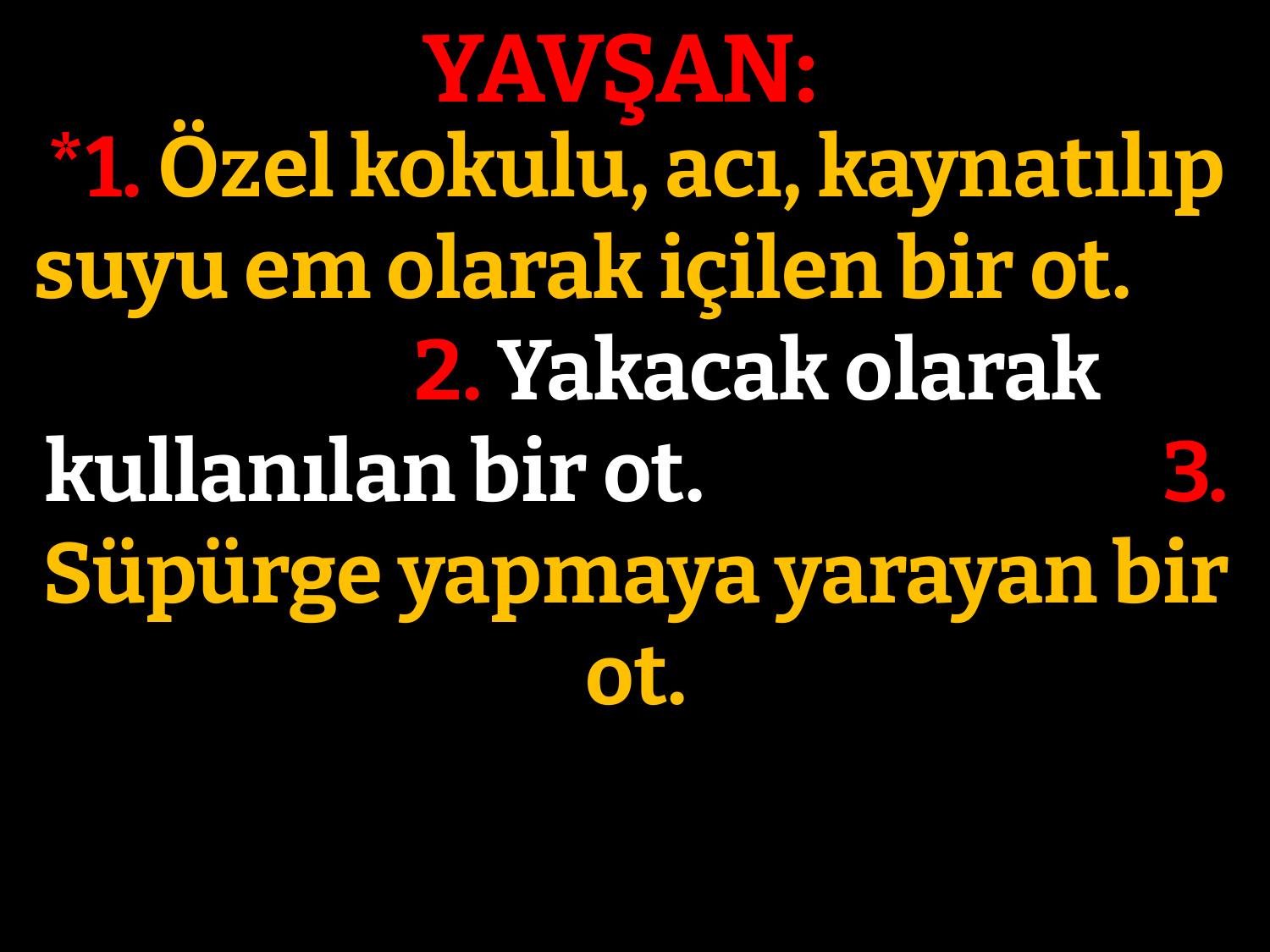

YAVŞAN:
*1. Özel kokulu, acı, kaynatılıp suyu em olarak içilen bir ot.                        2. Yakacak olarak kullanılan bir ot.                              3. Süpürge yapmaya yarayan bir ot.